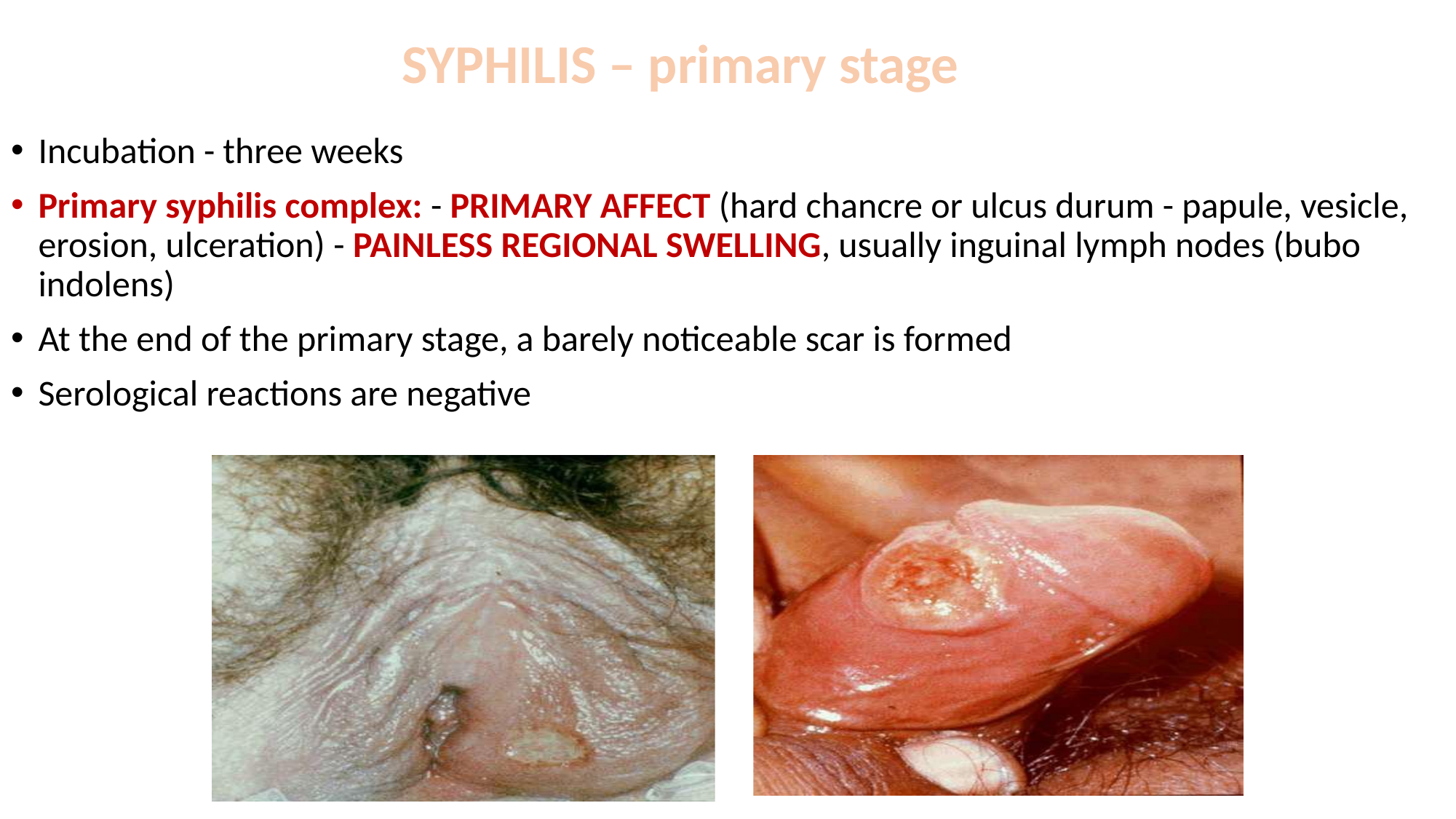

SYPHILIS – primary stage
Incubation - three weeks
Primary syphilis complex: - PRIMARY AFFECT (hard chancre or ulcus durum - papule, vesicle, erosion, ulceration) - PAINLESS REGIONAL SWELLING, usually inguinal lymph nodes (bubo indolens)
At the end of the primary stage, a barely noticeable scar is formed
Serological reactions are negative